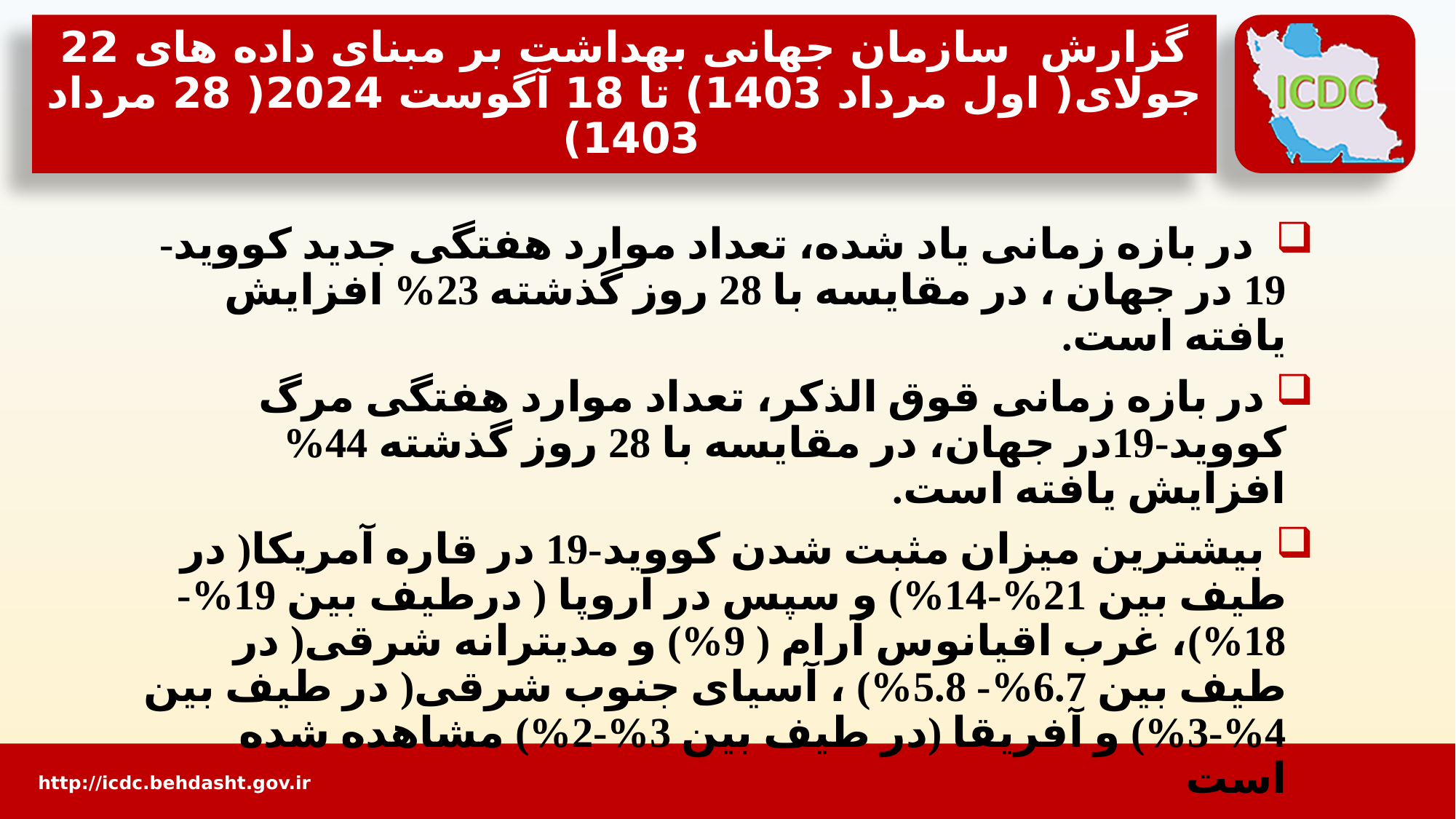

# گزارش  سازمان جهانی بهداشت بر مبنای داده های 22 جولای( اول مرداد 1403) تا 18 آگوست 2024( 28 مرداد 1403)
  در بازه زمانی یاد شده، تعداد موارد هفتگی جدید کووید-19 در جهان ، در مقایسه با 28 روز گذشته 23% افزایش یافته است.
 در بازه زمانی قوق الذکر، تعداد موارد هفتگی مرگ کووید-19در جهان، در مقایسه با 28 روز گذشته 44% افزایش یافته است.
 بیشترین میزان مثبت شدن کووید-19 در قاره آمریکا( در طیف بین 21%-14%) و سپس در اروپا ( درطیف بین 19%-18%)، غرب اقیانوس آرام ( 9%) و مدیترانه شرقی( در طیف بین 6.7%- 5.8%) ، آسیای جنوب شرقی( در طیف بین 4%-3%) و آفریقا (در طیف بین 3%-2%) مشاهده شده است